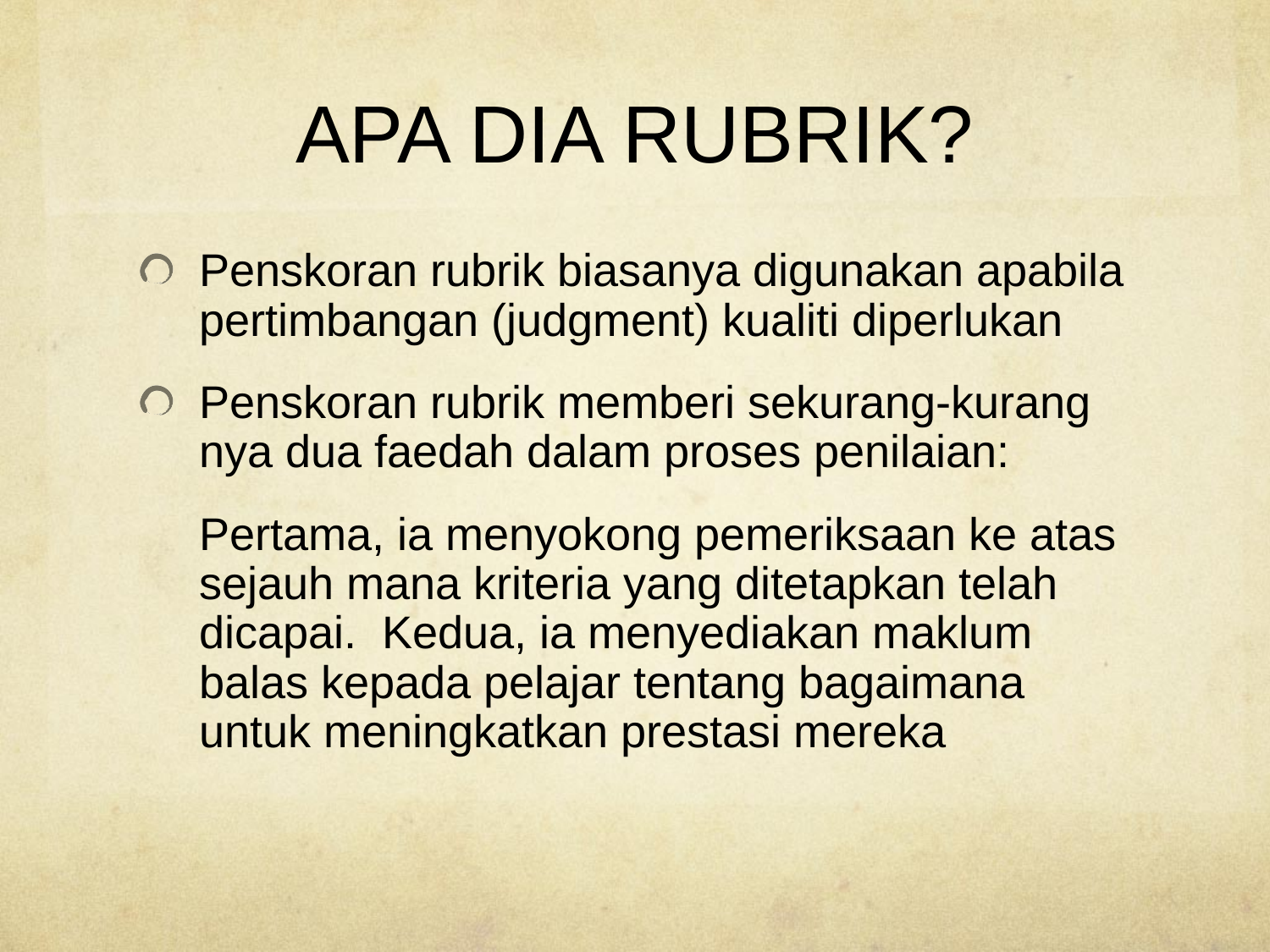

# APA DIA RUBRIK?
Penskoran rubrik biasanya digunakan apabila pertimbangan (judgment) kualiti diperlukan
Penskoran rubrik memberi sekurang-kurang nya dua faedah dalam proses penilaian:
	Pertama, ia menyokong pemeriksaan ke atas sejauh mana kriteria yang ditetapkan telah dicapai.  Kedua, ia menyediakan maklum balas kepada pelajar tentang bagaimana untuk meningkatkan prestasi mereka